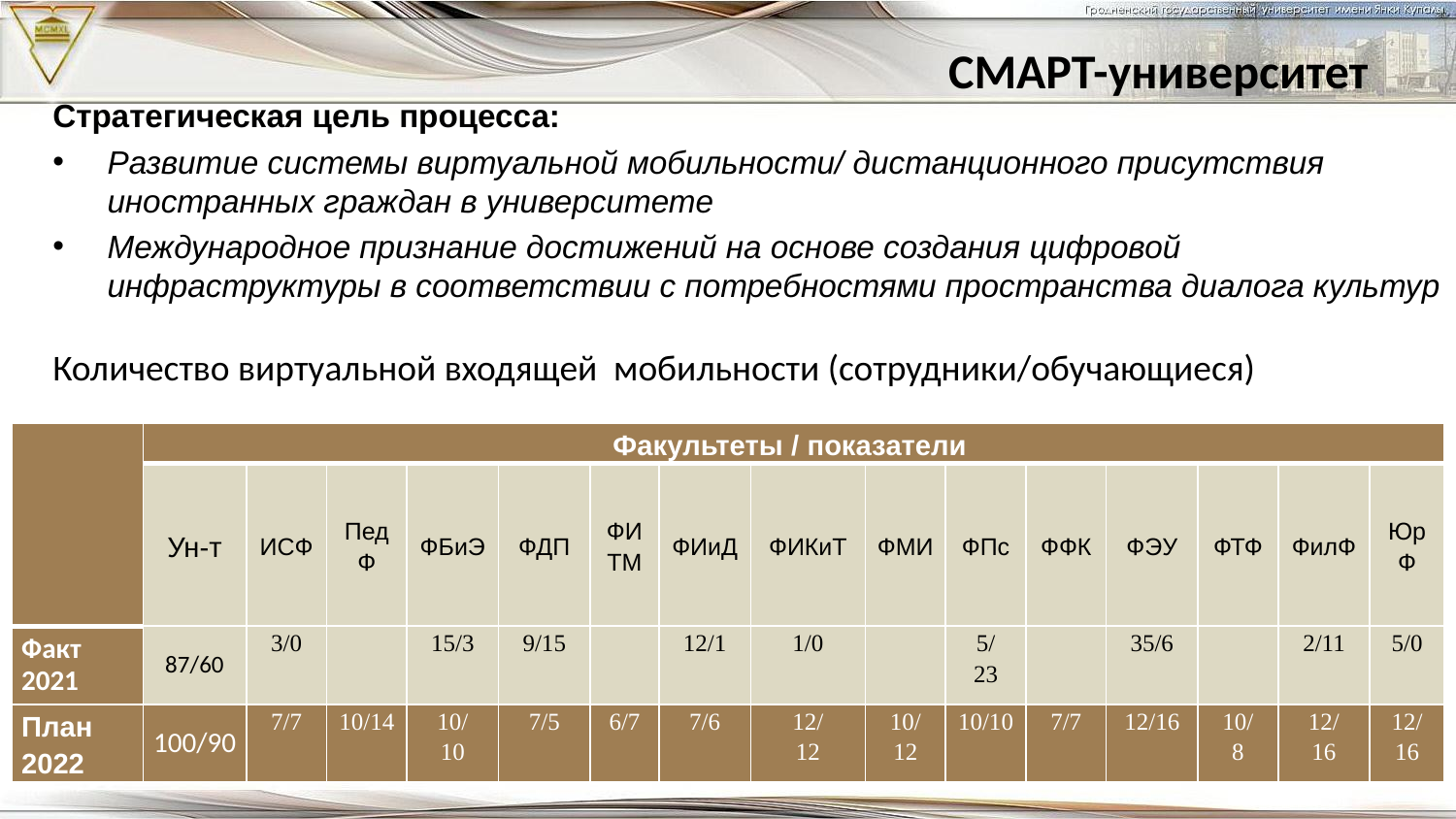

СМАРТ-университет
Стратегическая цель процесса:
Развитие системы виртуальной мобильности/ дистанционного присутствия иностранных граждан в университете
Международное признание достижений на основе создания цифровой инфраструктуры в соответствии с потребностями пространства диалога культур
Количество виртуальной входящей  мобильности (сотрудники/обучающиеся)
|  | Факультеты / показатели |  |  |  |  |  |  |  |  |  |  |  |  |  |  |
| --- | --- | --- | --- | --- | --- | --- | --- | --- | --- | --- | --- | --- | --- | --- | --- |
|  | Ун-т | ИСФ | ПедФ | ФБиЭ | ФДП | ФИТМ | ФИиД | ФИКиТ | ФМИ | ФПс | ФФК | ФЭУ | ФТФ | ФилФ | ЮрФ |
| Факт 2021 | 87/60 | 3/0 |  | 15/3 | 9/15 |  | 12/1 | 1/0 |  | 5/ 23 |  | 35/6 |  | 2/11 | 5/0 |
| План 2022 | 100/90 | 7/7 | 10/14 | 10/ 10 | 7/5 | 6/7 | 7/6 | 12/ 12 | 10/ 12 | 10/10 | 7/7 | 12/16 | 10/ 8 | 12/ 16 | 12/ 16 |